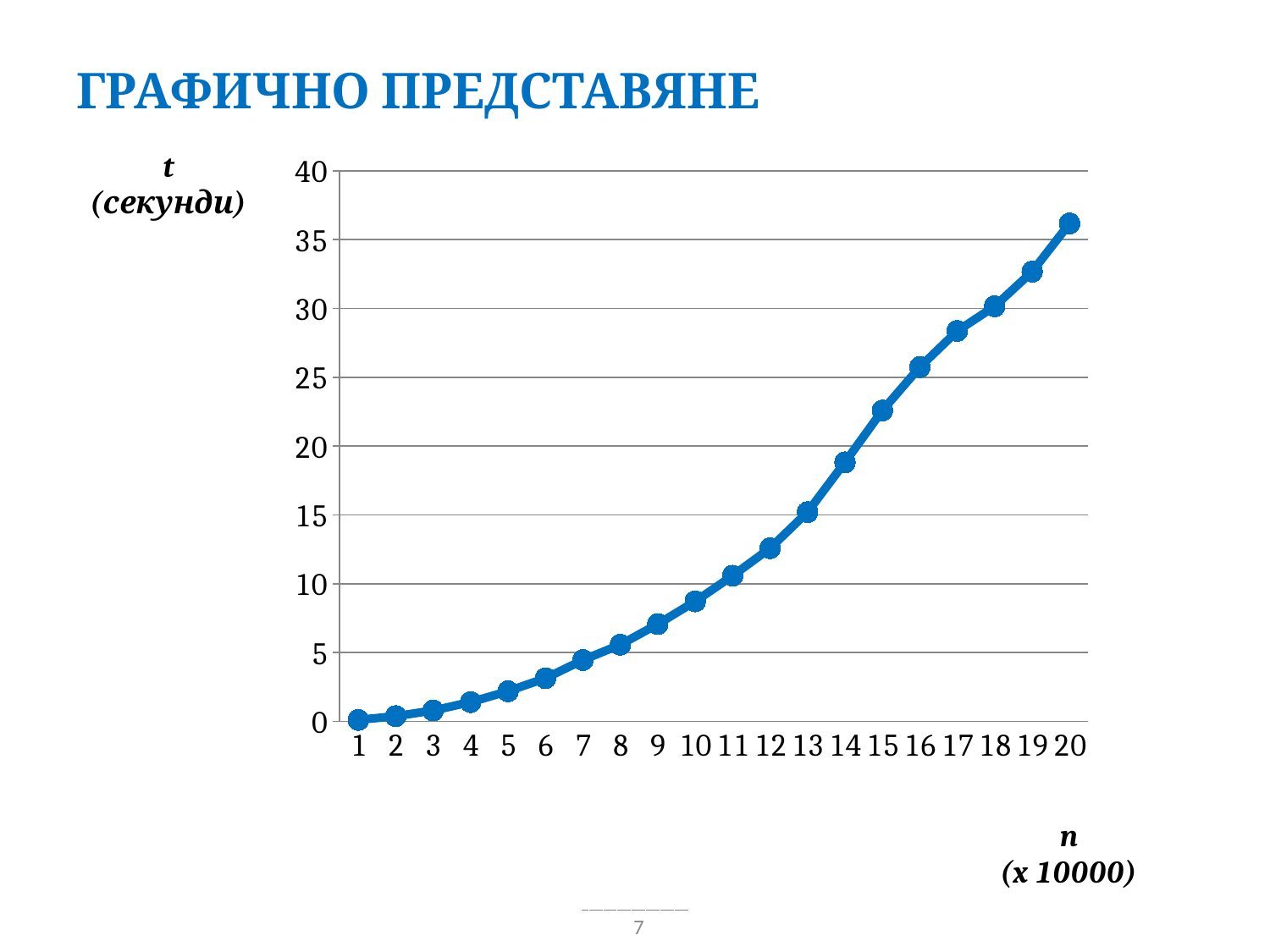

Графично представяне

### Chart

| Category | t |
|---|---|
7